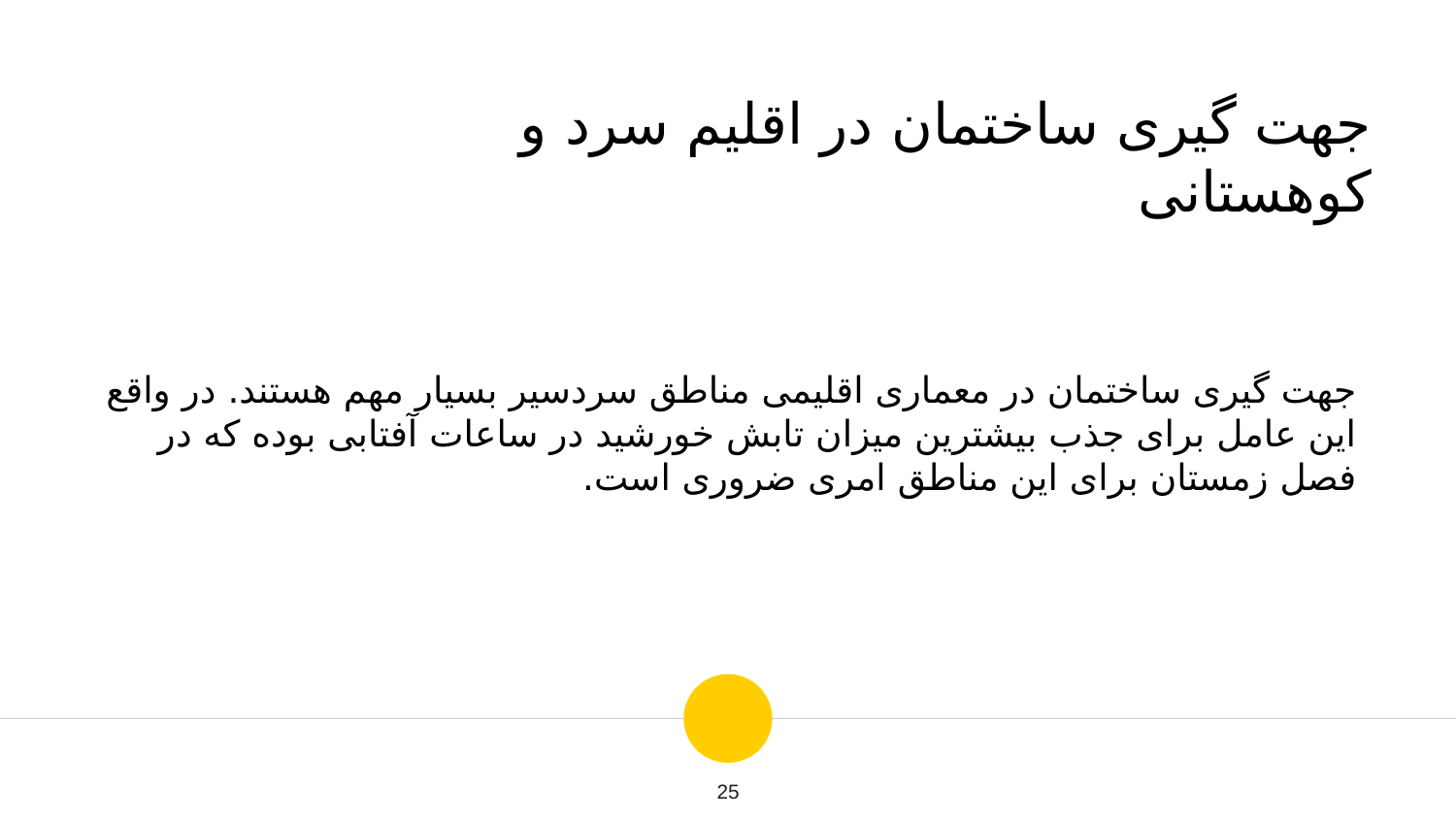

جهت گیری ساختمان در اقلیم سرد و کوهستانی
جهت گیری ساختمان در معماری اقلیمی مناطق سردسیر بسیار مهم هستند. در واقع این عامل برای جذب بیشترین میزان تابش خورشید در ساعات آفتابی بوده که در فصل زمستان برای این مناطق امری ضروری است.
25